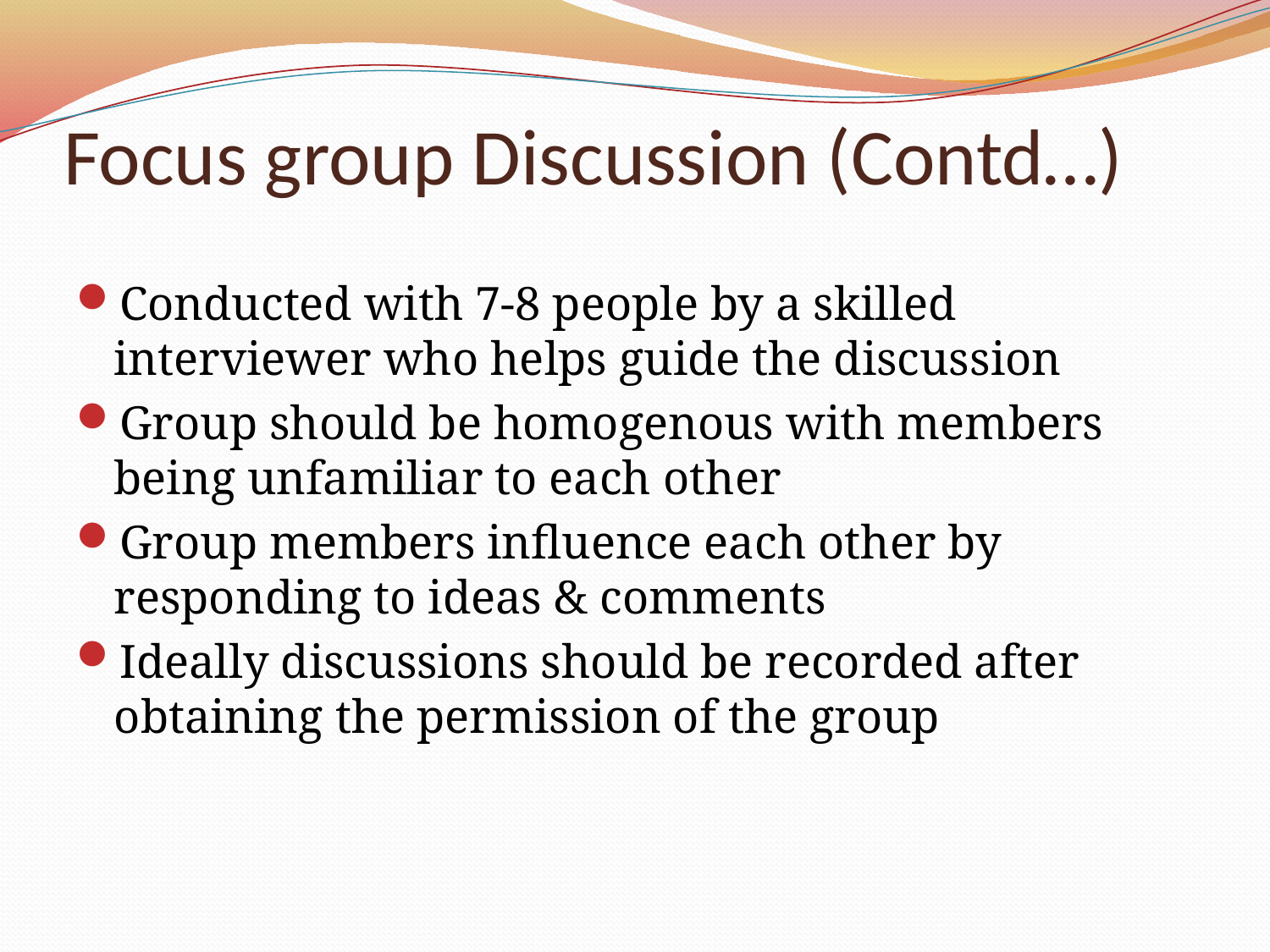

# Focus group Discussion (Contd…)
Conducted with 7-8 people by a skilled interviewer who helps guide the discussion
Group should be homogenous with members being unfamiliar to each other
Group members influence each other by responding to ideas & comments
Ideally discussions should be recorded after obtaining the permission of the group